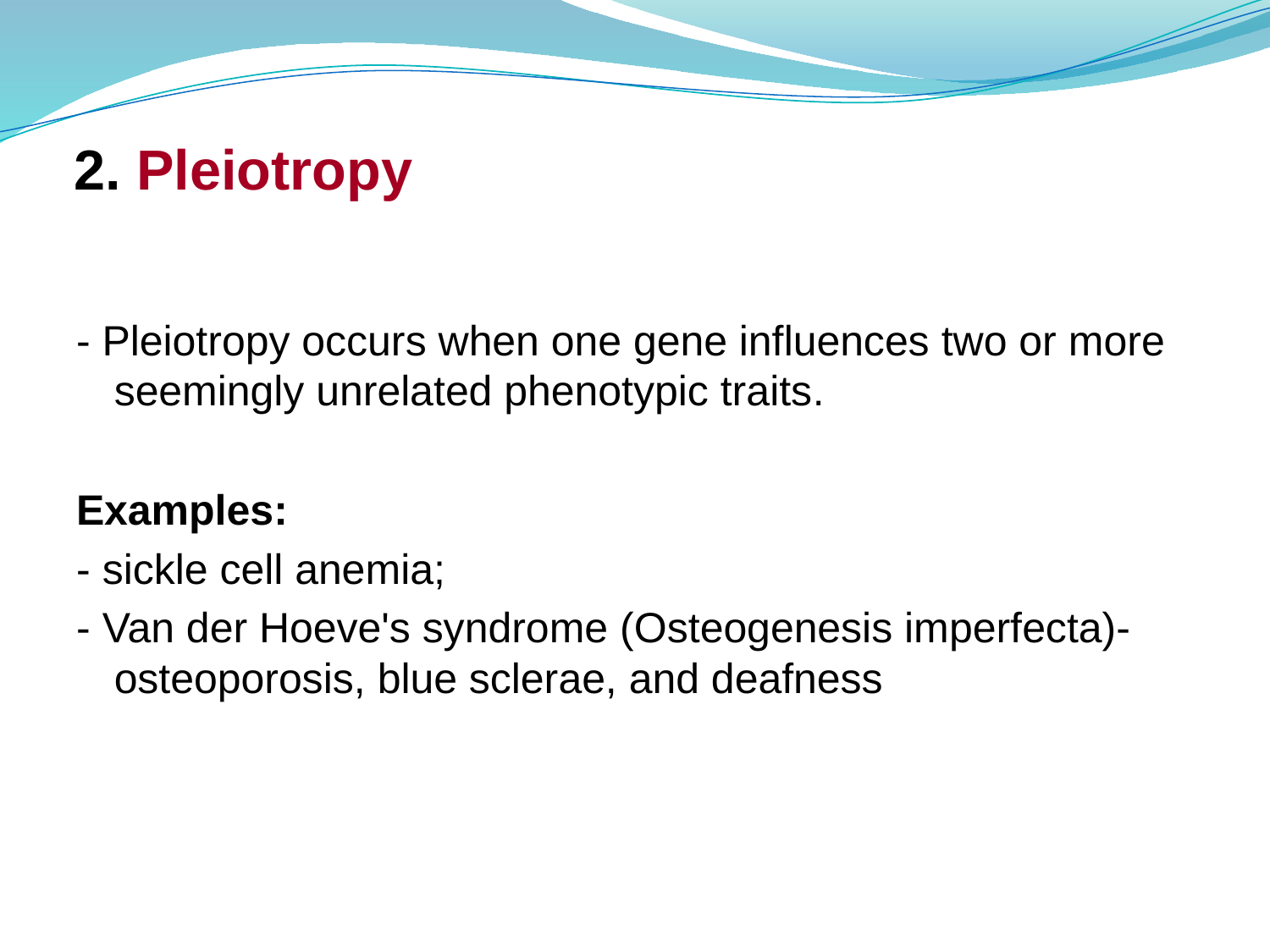

# 2. Pleiotropy
- Pleiotropy occurs when one gene influences two or more seemingly unrelated phenotypic traits.

Examples:
- sickle cell anemia;
- Van der Hoeve's syndrome (Osteogenesis imperfecta)- osteoporosis, blue sclerae, and deafness